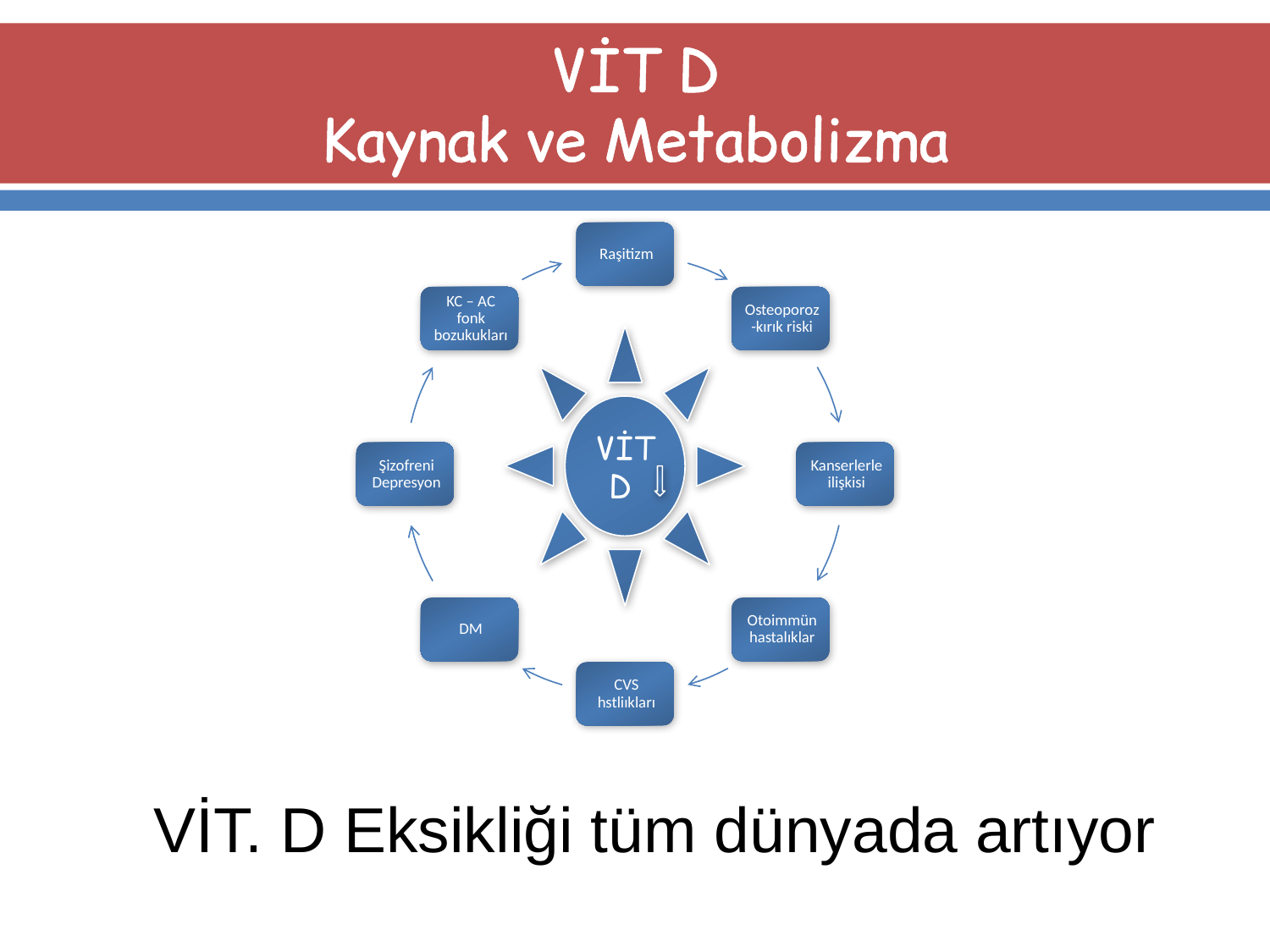

# VİT D Kaynak ve Metabolizma
Raşitizm
Osteoporoz-kırık riski
Kanserlerle ilişkisi
Otoimmün hastalıklar
CVS hstliıkları
DM
Şizofreni Depresyon
KC – AC fonk bozukukları
VİT D

VİT. D Eksikliği tüm dünyada artıyor